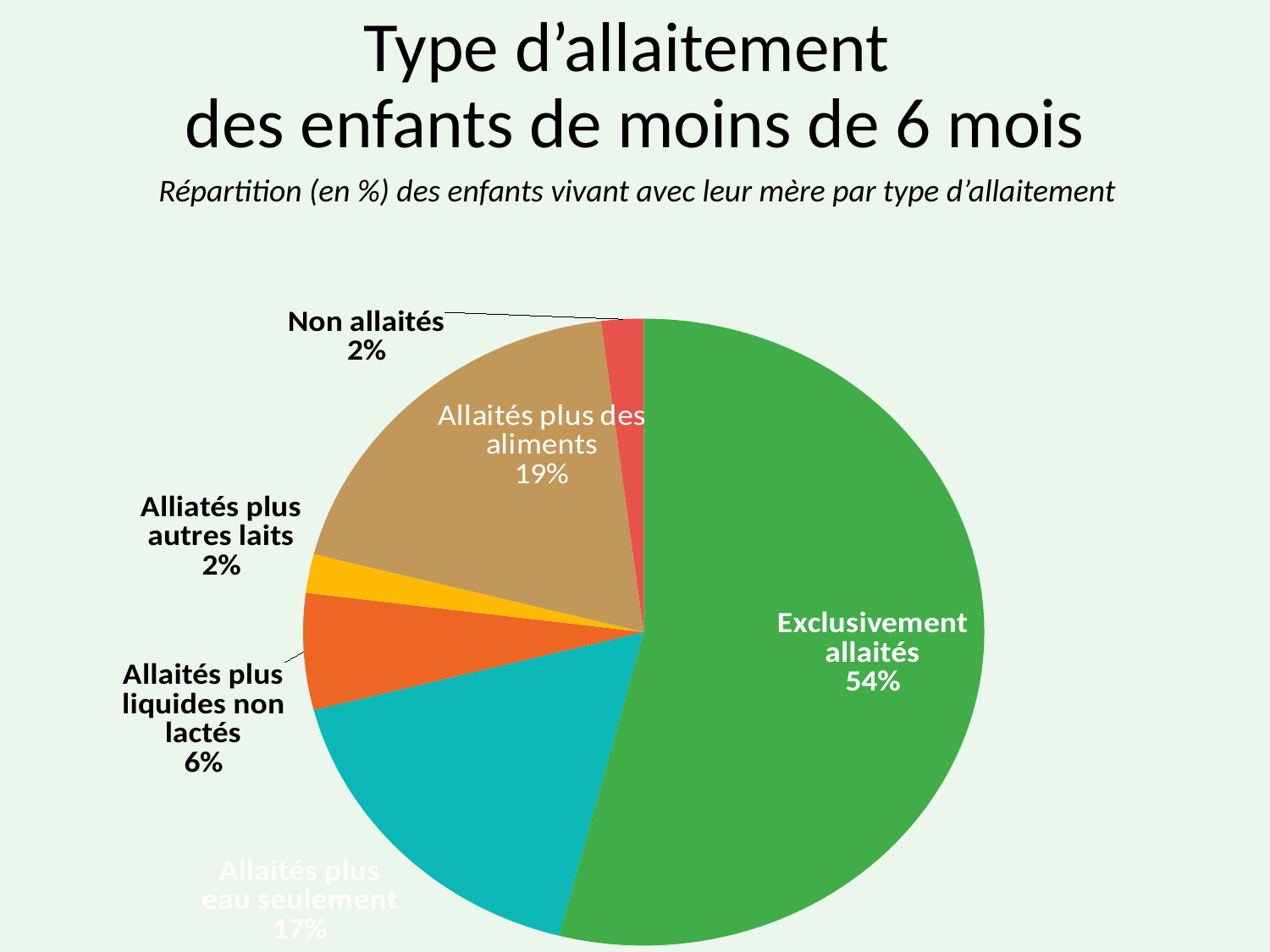

# Type d’allaitement des enfants de moins de 6 mois
Répartition (en %) des enfants vivant avec leur mère par type d’allaitement

### Chart

| Category | Series 1 |
|---|---|
| Exclusivement allaités | 54.0 |
| Allaités plus eau seulement | 17.0 |
| Allaités plus liquides non lactés | 6.0 |
| Alliatés plus autres laits | 2.0 |
| Allaités plus des aliments | 19.0 |
| Non allaités | 2.0 |